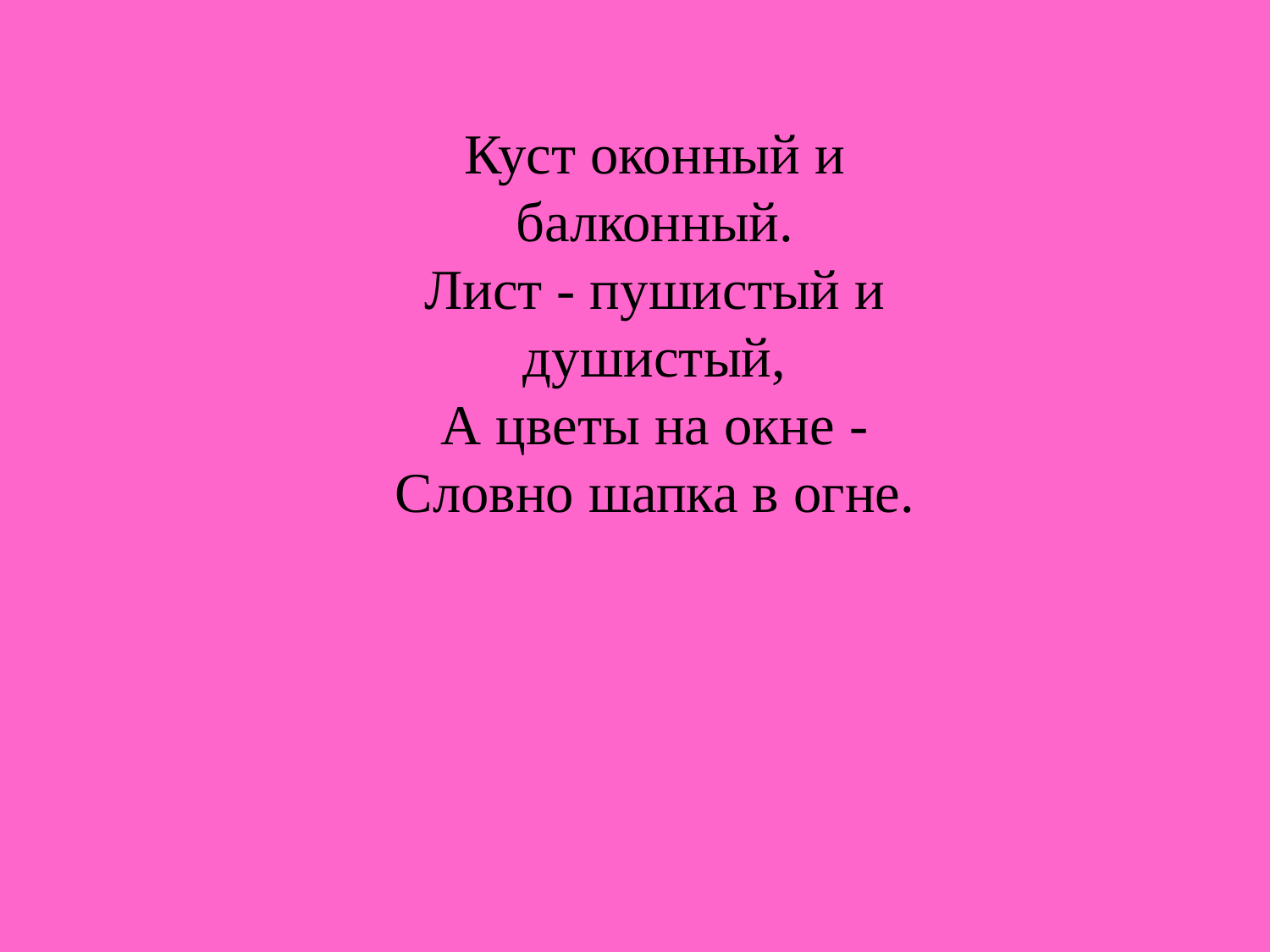

Куст оконный и балконный.
Лист - пушистый и душистый,
А цветы на окне -
Словно шапка в огне.